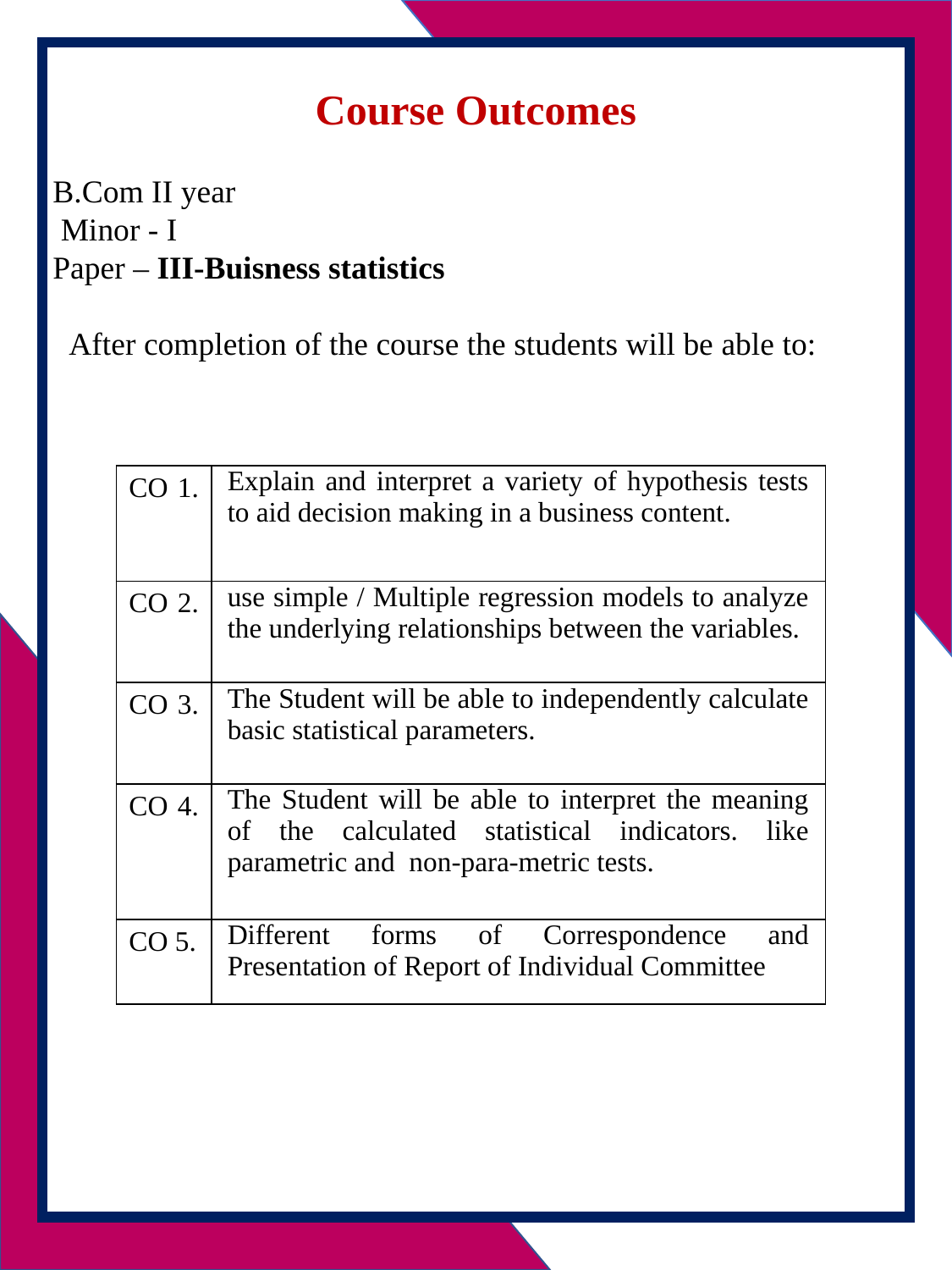

Course Outcomes

     B.Com II year
      Minor - I
     Paper – III-Buisness statistics

       After completion of the course the students will be able to:

| CO 1. | Explain and interpret a variety of hypothesis tests to aid decision making in a business content. |
| --- | --- |
| CO 2. | use simple / Multiple regression models to analyze the underlying relationships between the variables. |
| CO 3. | The Student will be able to independently calculate basic statistical parameters. |
| CO 4. | The Student will be able to interpret the meaning of the calculated statistical indicators. like parametric and non-para-metric tests. |
| CO 5. | Different forms of Correspondence and Presentation of Report of Individual Committee |